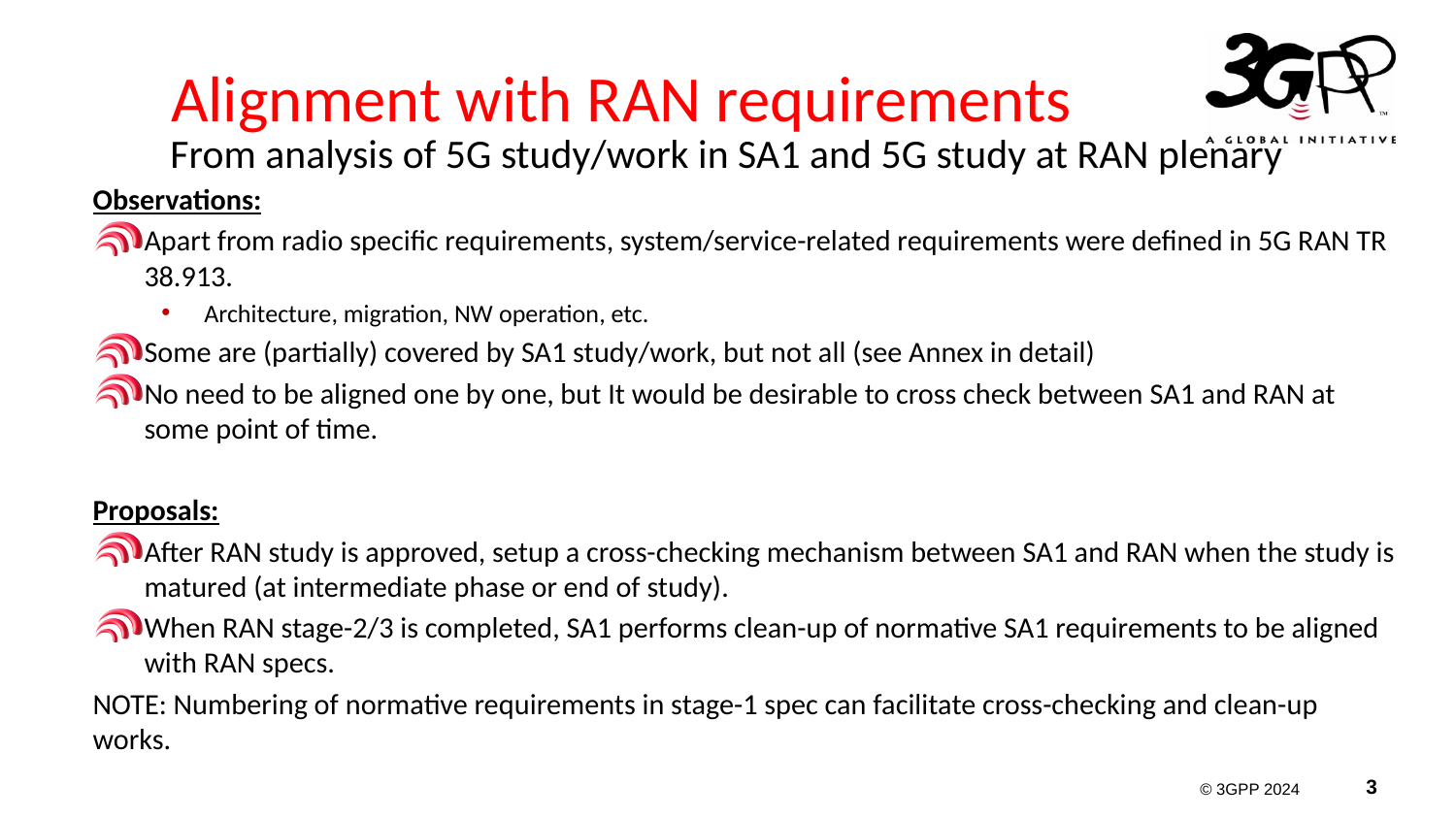

# Alignment with RAN requirements
From analysis of 5G study/work in SA1 and 5G study at RAN plenary
Observations:
Apart from radio specific requirements, system/service-related requirements were defined in 5G RAN TR 38.913.
Architecture, migration, NW operation, etc.
Some are (partially) covered by SA1 study/work, but not all (see Annex in detail)
No need to be aligned one by one, but It would be desirable to cross check between SA1 and RAN at some point of time.

Proposals:
After RAN study is approved, setup a cross-checking mechanism between SA1 and RAN when the study is matured (at intermediate phase or end of study).
When RAN stage-2/3 is completed, SA1 performs clean-up of normative SA1 requirements to be aligned with RAN specs.
NOTE: Numbering of normative requirements in stage-1 spec can facilitate cross-checking and clean-up works.
© 3GPP 2024